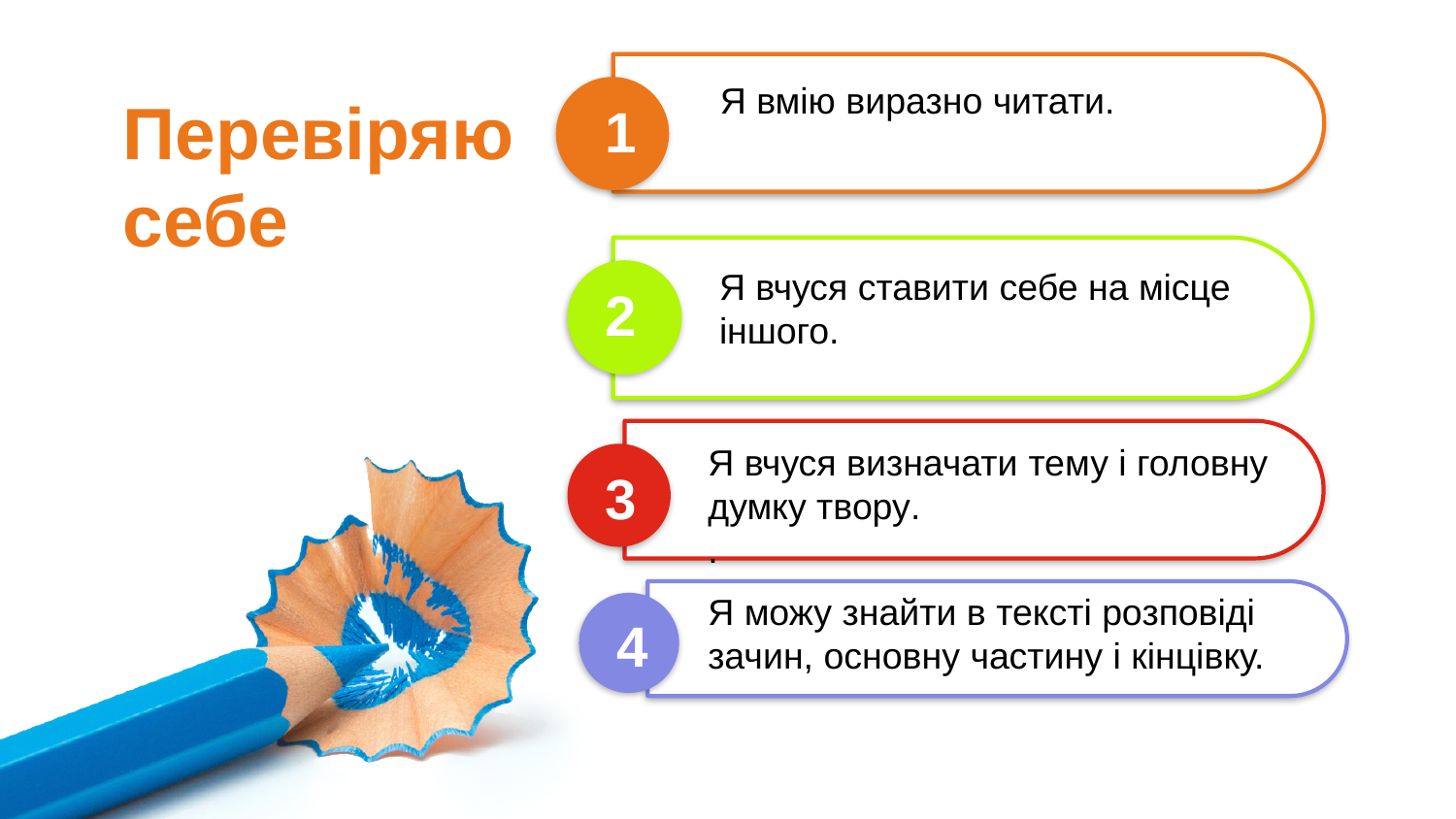

Я вмію виразно читати.
Перевіряю себе

1

Я вчуся ставити себе на місце
іншого.

2

Я вчуся визначати тему і головну думку твору.
.

3
Я можу знайти в тексті розповіді
зачин, основну частину і кінцівку.

4